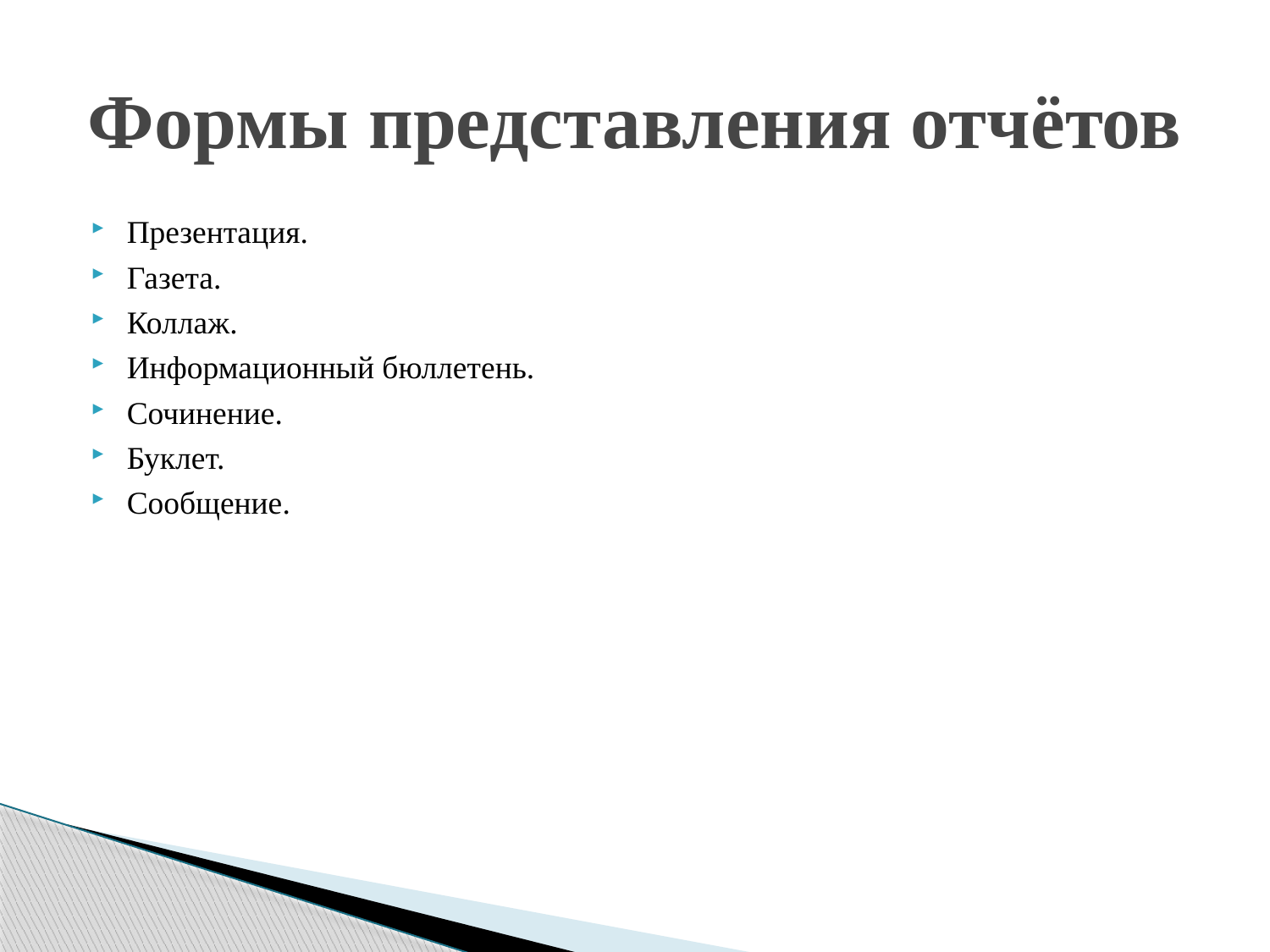

# Формы представления отчётов
Презентация.
Газета.
Коллаж.
Информационный бюллетень.
Сочинение.
Буклет.
Сообщение.